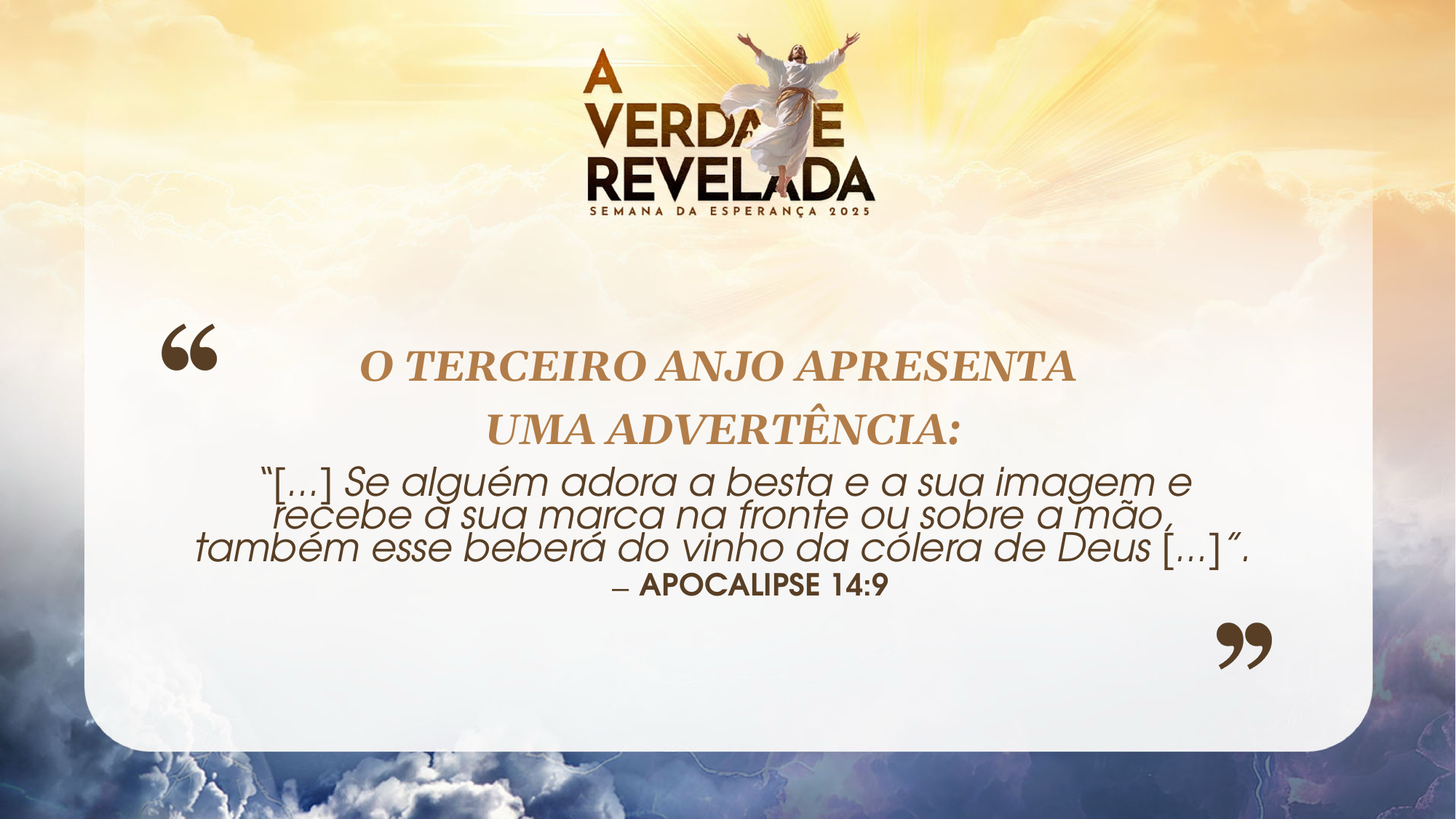

O TERCEIRO ANJO APRESENTA
UMA ADVERTÊNCIA:
“[...] Se alguém adora a besta e a sua imagem e recebe a sua marca na fronte ou sobre a mão, também esse beberá do vinho da cólera de Deus [...]”.
APOCALIPSE 14:9